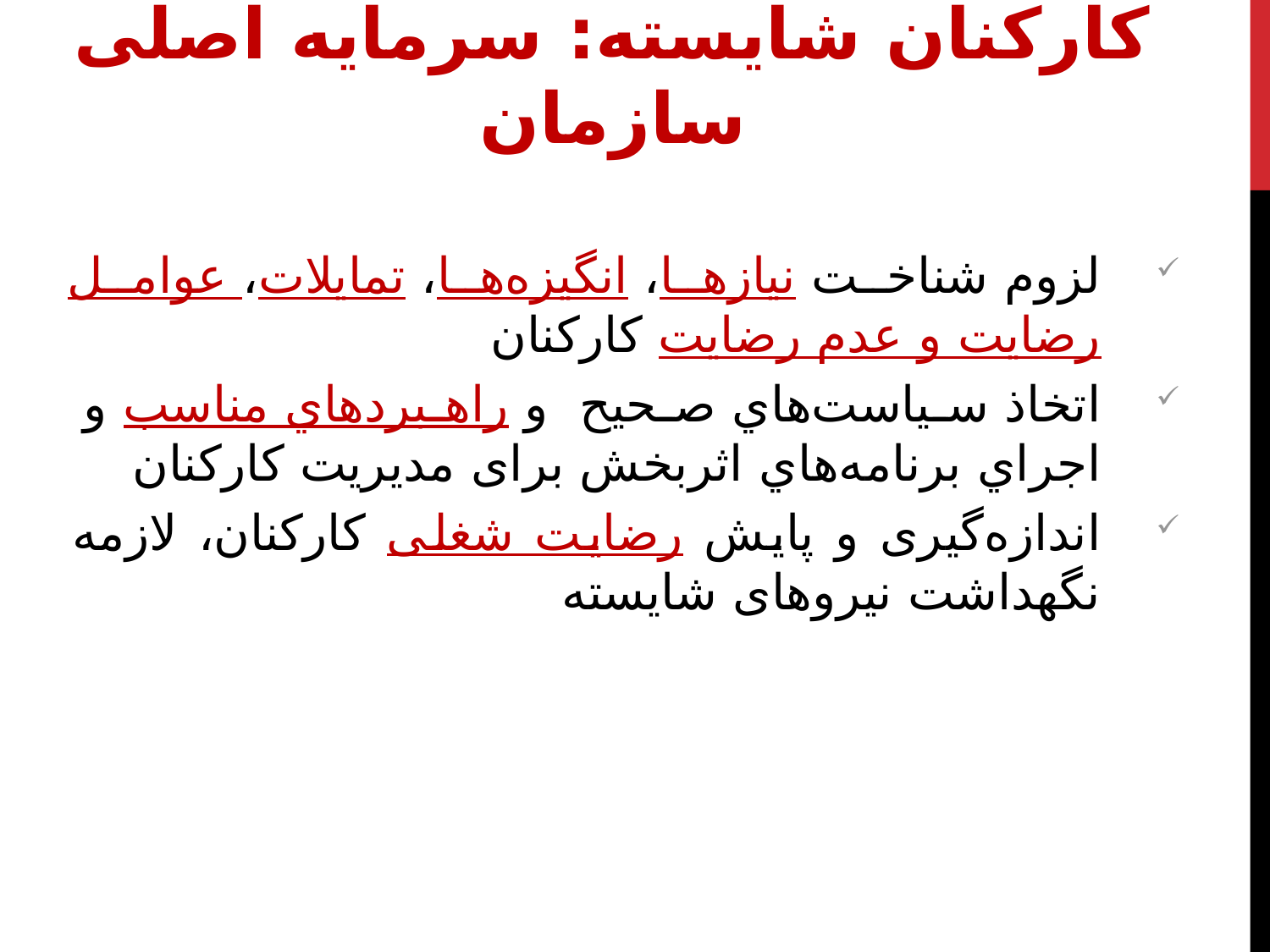

کارکنان شایسته: سرمایه اصلی سازمان
لزوم شناخت نيازها، انگيزه‌ها، تمايلات، عوامل رضايت و عدم رضايت کارکنان
اتخاذ سياست‌هاي صحيح و راهبردهاي مناسب و اجراي برنامه‌هاي اثربخش برای مدیریت کارکنان
اندازه‌گیری و پایش رضایت شغلی کارکنان، لازمه نگهداشت نیروهای شایسته